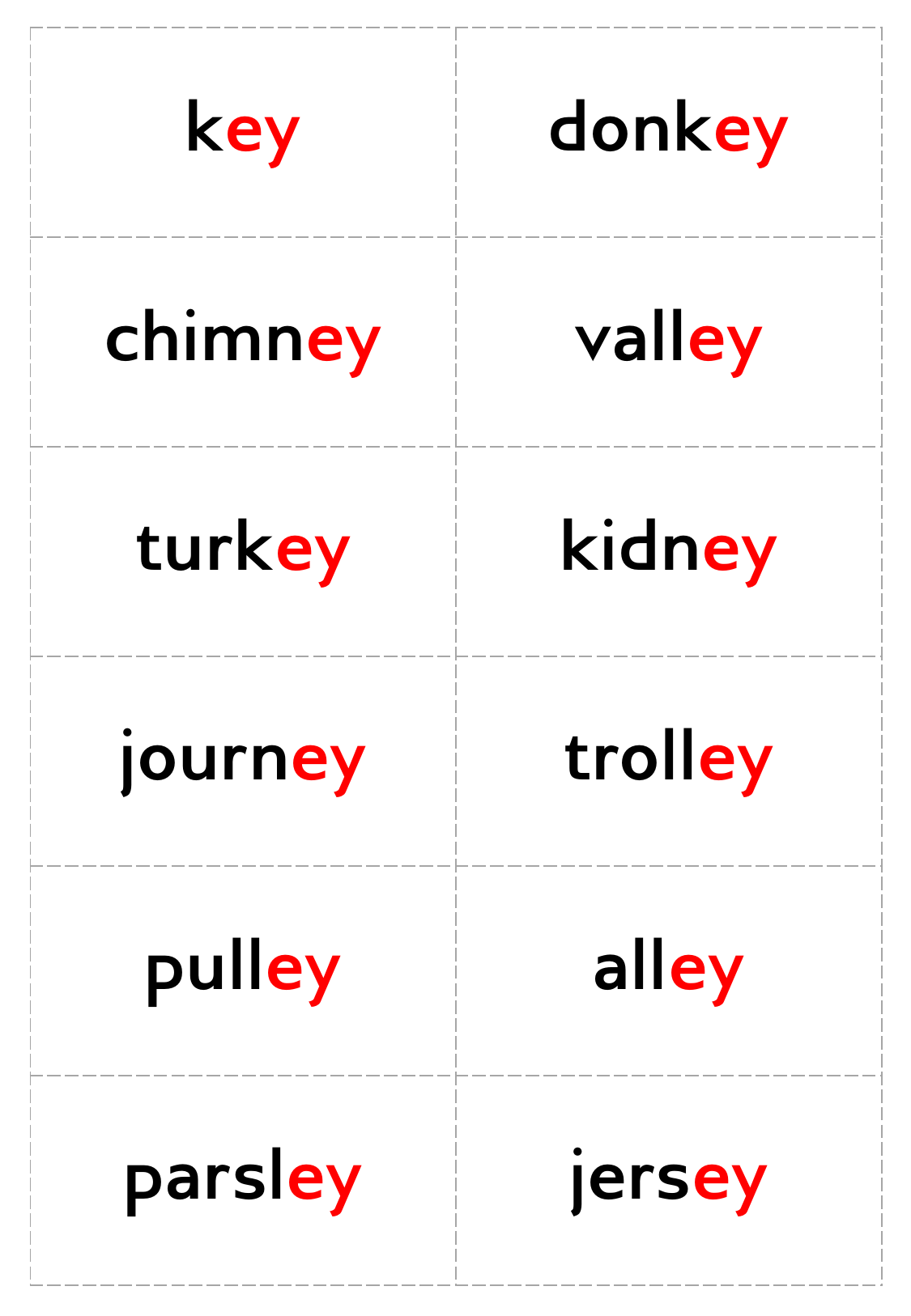

| key | donkey |
| --- | --- |
| chimney | valley |
| turkey | kidney |
| journey | trolley |
| pulley | alley |
| parsley | jersey |